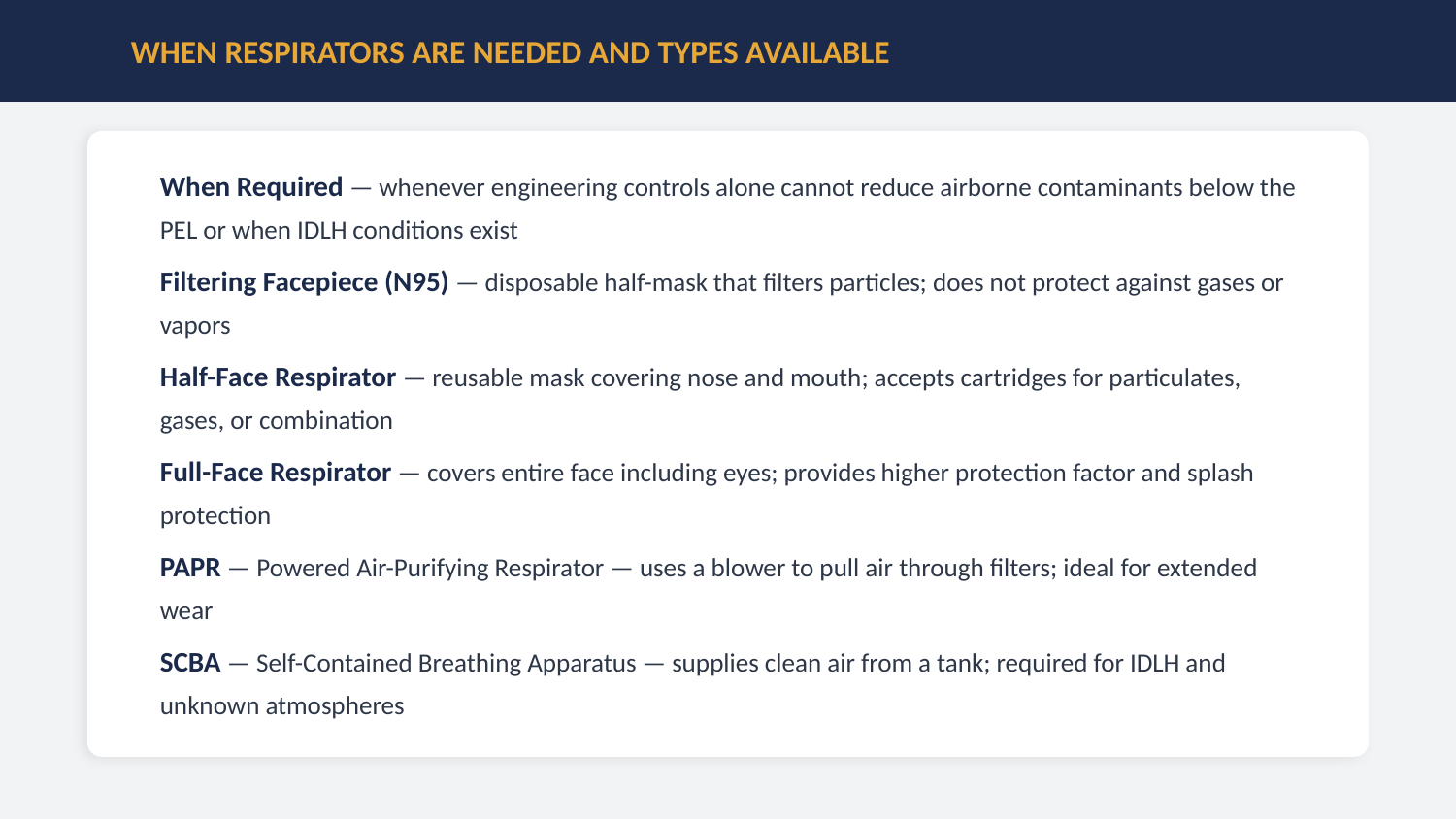

WHEN RESPIRATORS ARE NEEDED AND TYPES AVAILABLE

When Required — whenever engineering controls alone cannot reduce airborne contaminants below the PEL or when IDLH conditions exist
Filtering Facepiece (N95) — disposable half-mask that filters particles; does not protect against gases or vapors
Half-Face Respirator — reusable mask covering nose and mouth; accepts cartridges for particulates, gases, or combination
Full-Face Respirator — covers entire face including eyes; provides higher protection factor and splash protection
PAPR — Powered Air-Purifying Respirator — uses a blower to pull air through filters; ideal for extended wear
SCBA — Self-Contained Breathing Apparatus — supplies clean air from a tank; required for IDLH and unknown atmospheres